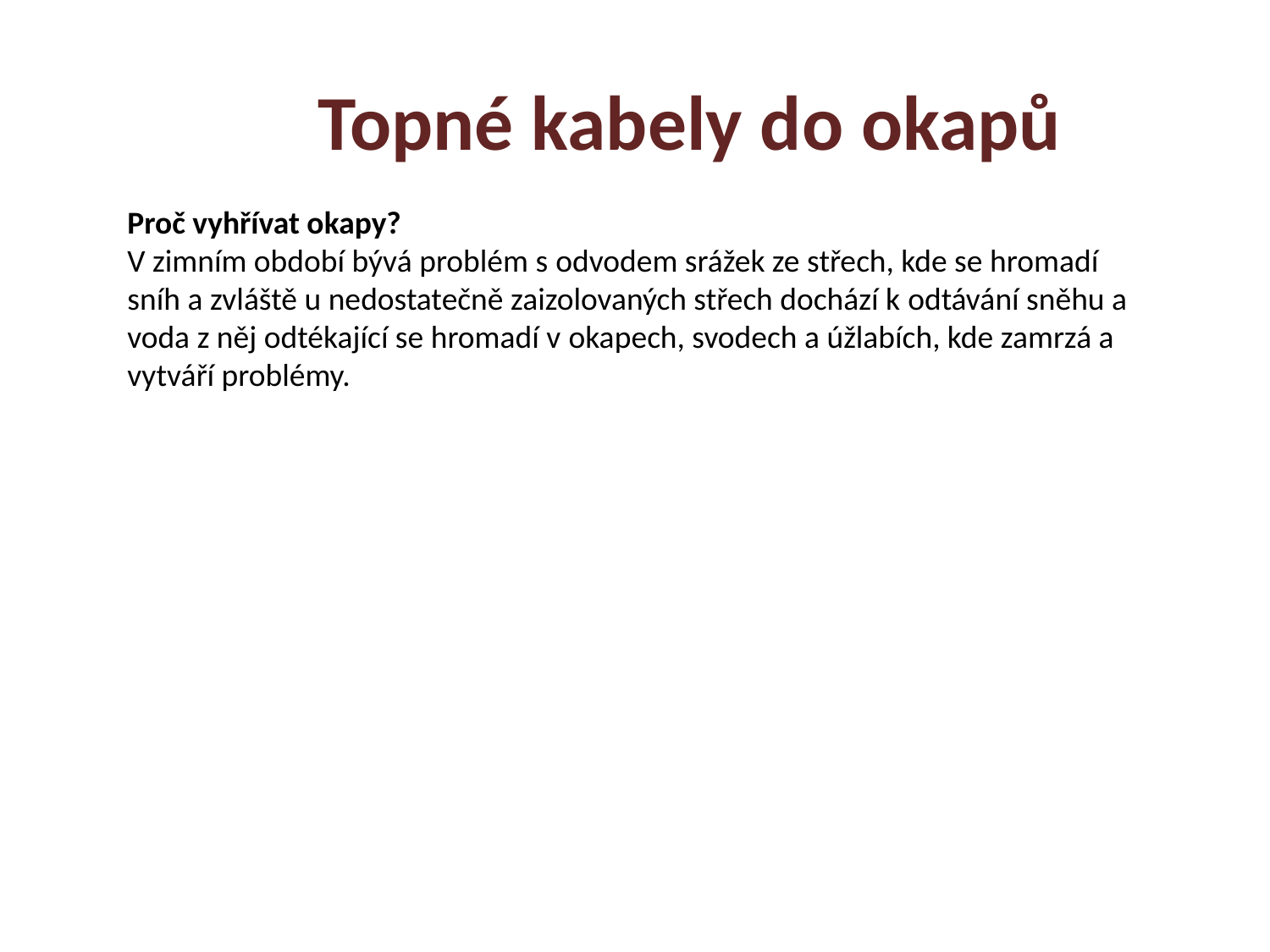

Topné kabely do okapů

Proč vyhřívat okapy?
V zimním období bývá problém s odvodem srážek ze střech, kde se hromadí sníh a zvláště u nedostatečně zaizolovaných střech dochází k odtávání sněhu a voda z něj odtékající se hromadí v okapech, svodech a úžlabích, kde zamrzá a vytváří problémy.